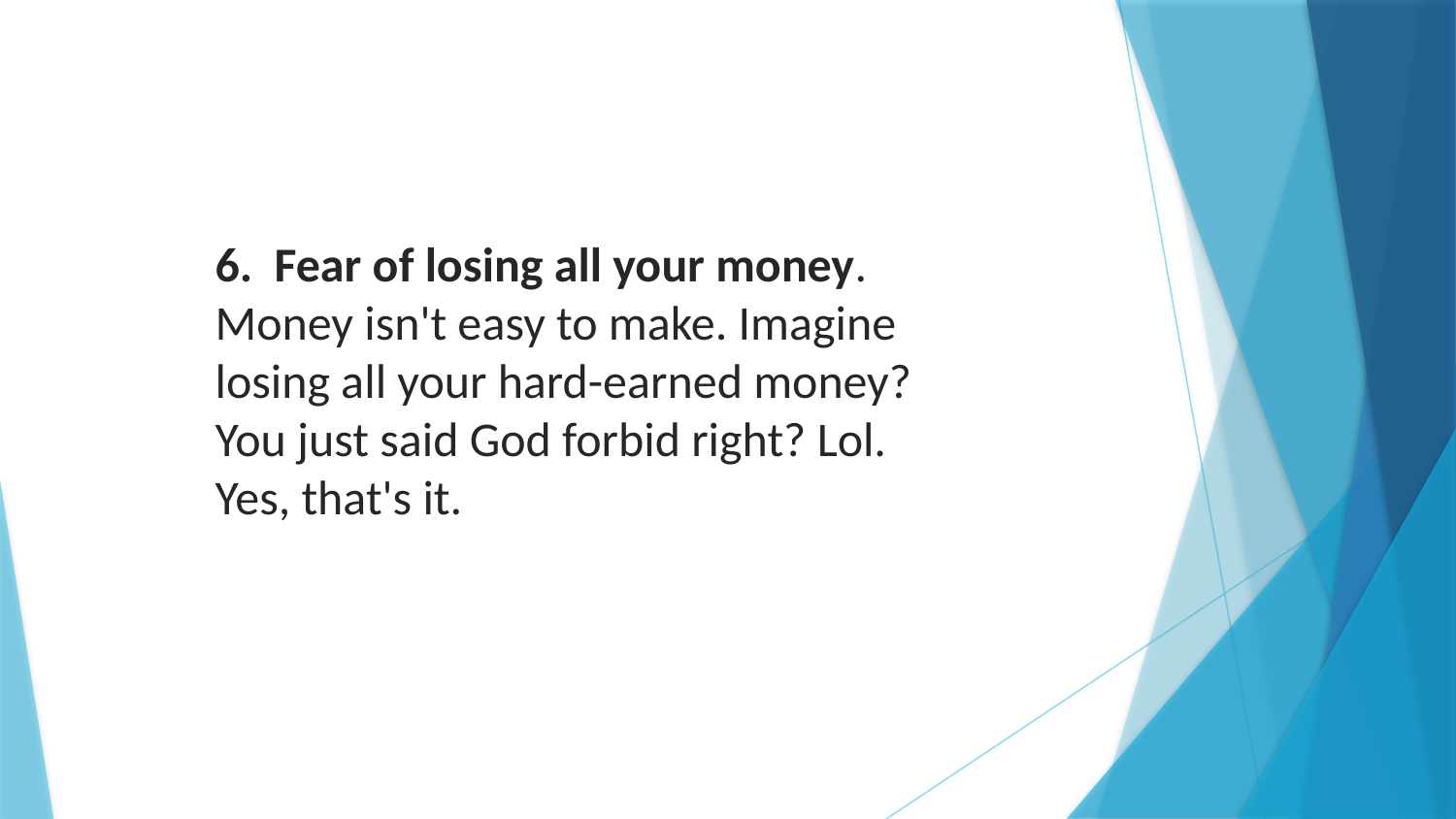

6.  Fear of losing all your money. Money isn't easy to make. Imagine losing all your hard-earned money? You just said God forbid right? Lol. Yes, that's it.